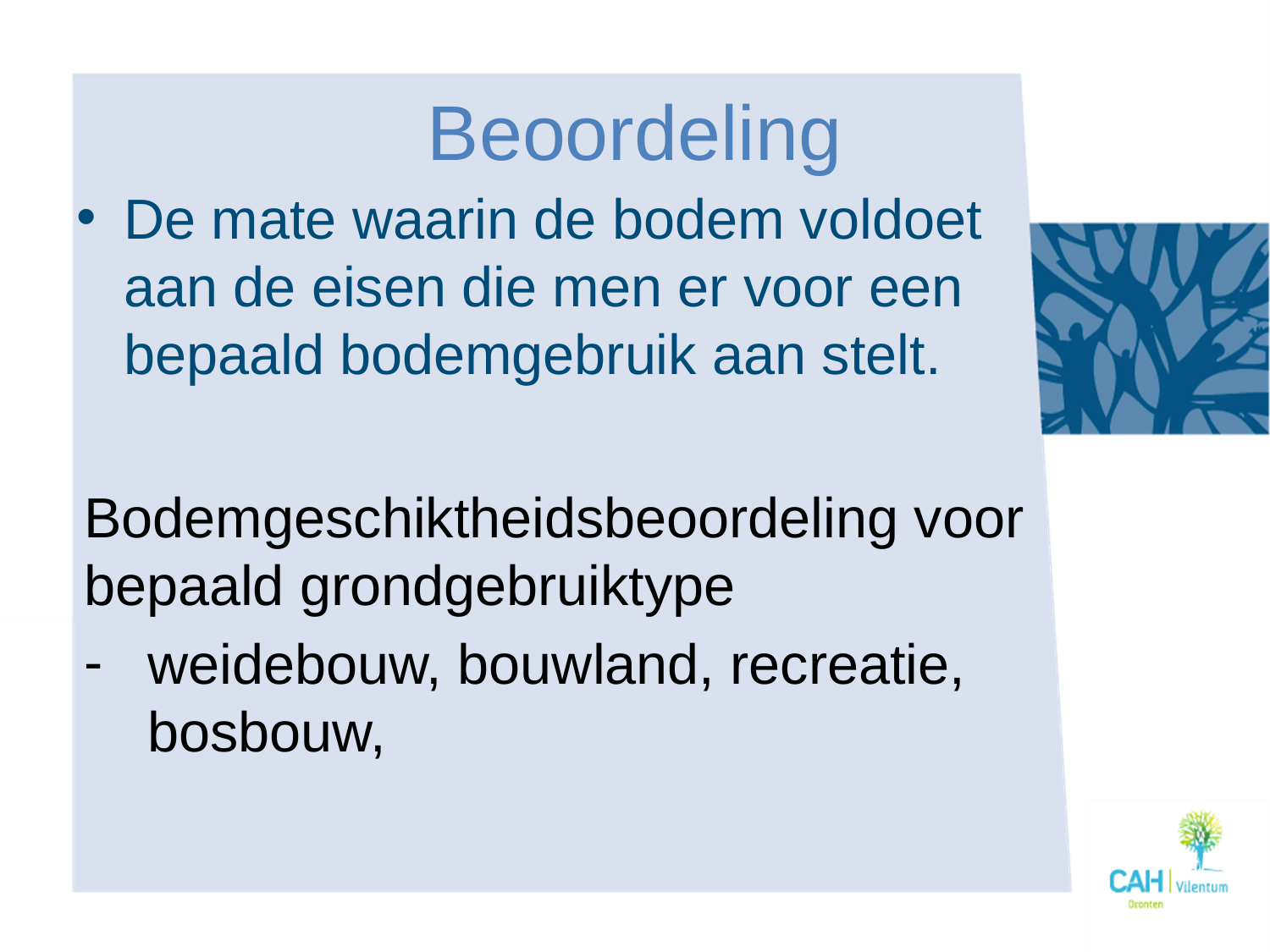

# Beoordeling
De mate waarin de bodem voldoet aan de eisen die men er voor een bepaald bodemgebruik aan stelt.

Bodemgeschiktheidsbeoordeling voor bepaald grondgebruiktype
weidebouw, bouwland, recreatie, bosbouw,